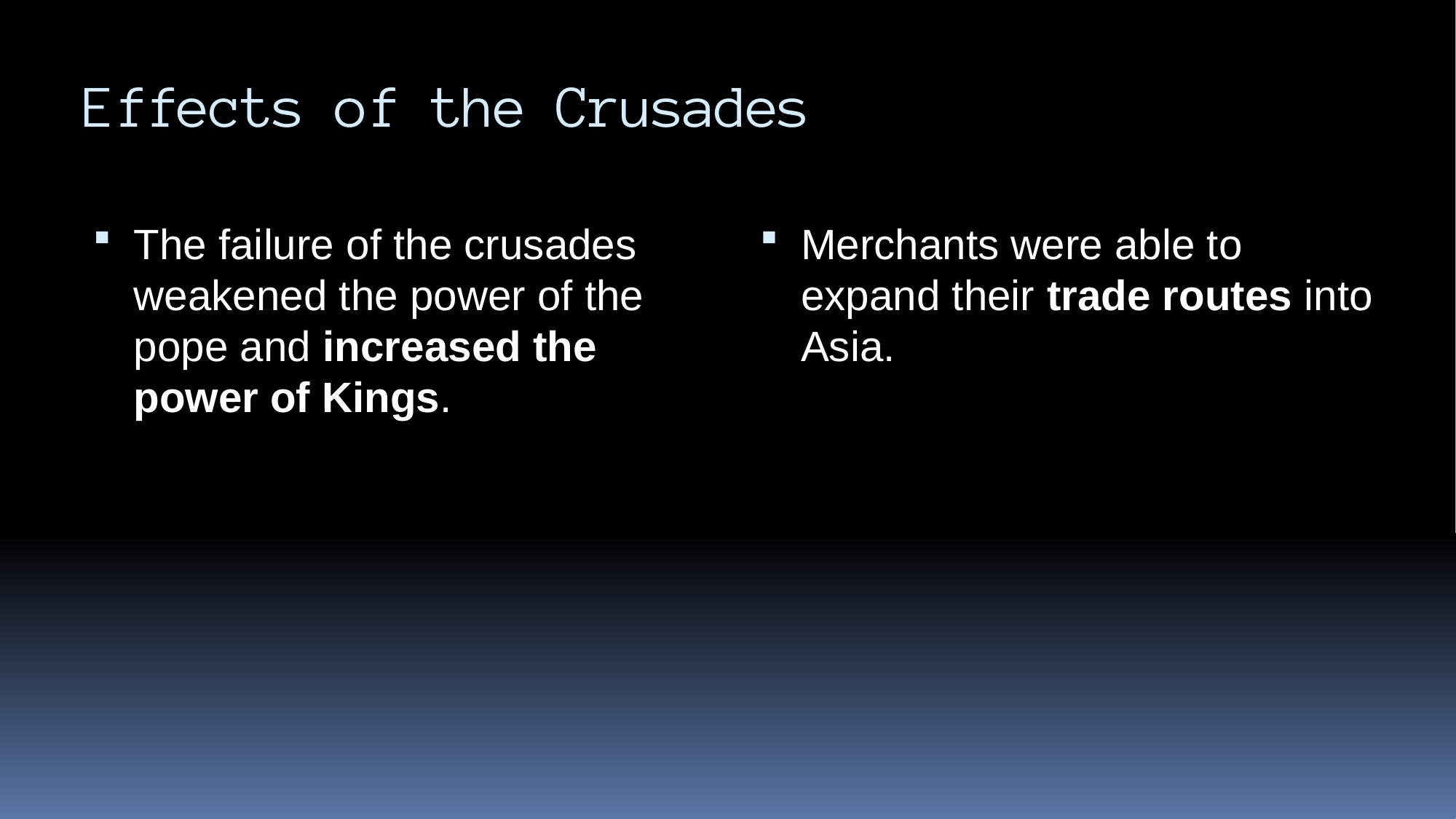

# Effects of the Crusades
The failure of the crusades weakened the power of the pope and increased the power of Kings.

Merchants were able to expand their trade routes into Asia.